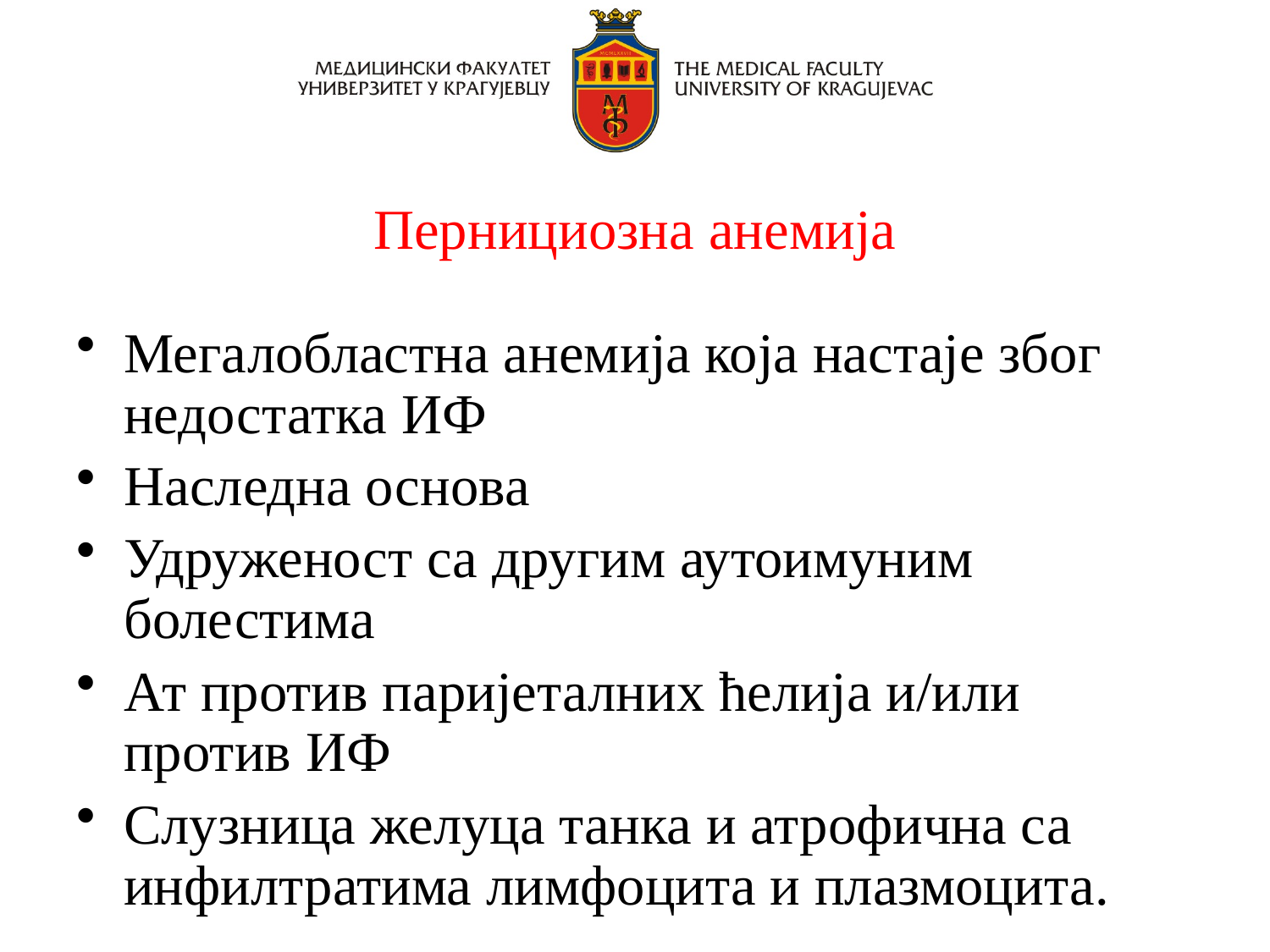

Пернициозна анемија
Мегалобластна анемија која настаје због недостатка ИФ
Наследна основа
Удруженост са другим аутоимуним болестима
Ат против паријеталних ћелија и/или против ИФ
Слузница желуца танка и атрофична са инфилтратима лимфоцита и плазмоцита.